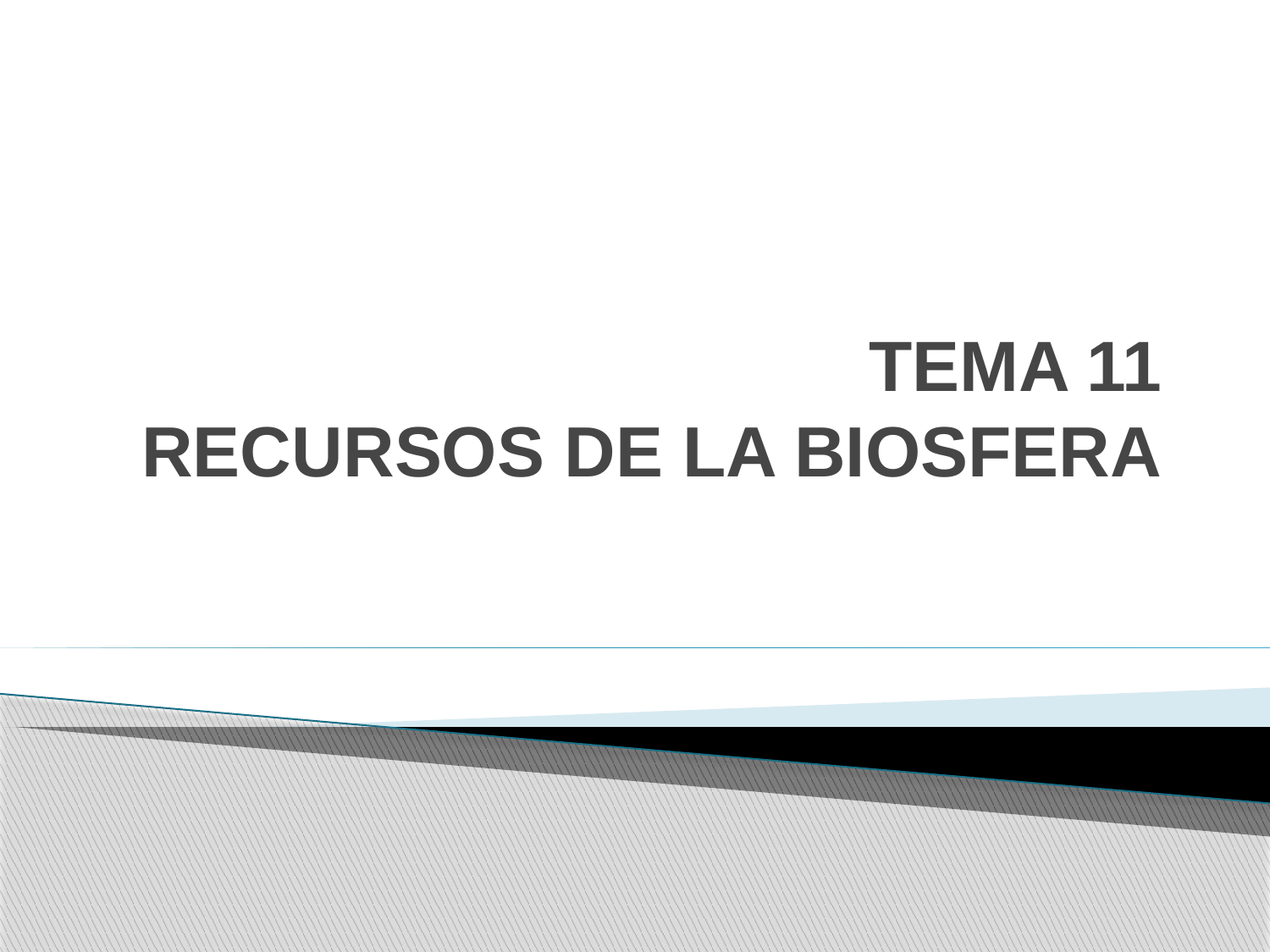

# TEMA 11 RECURSOS DE LA BIOSFERA